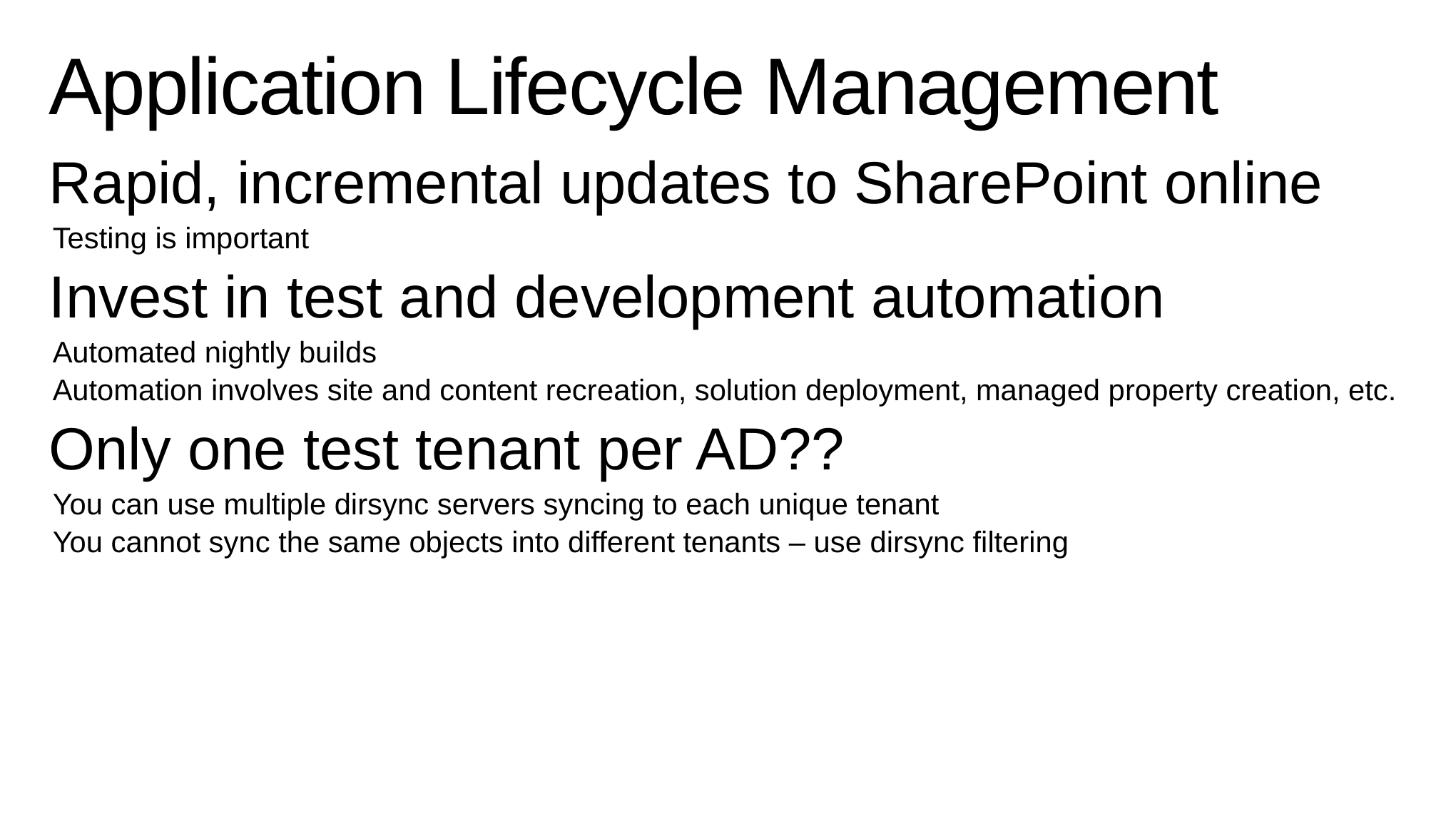

# Application Lifecycle Management
Rapid, incremental updates to SharePoint online
Testing is important
Invest in test and development automation
Automated nightly builds
Automation involves site and content recreation, solution deployment, managed property creation, etc.
Only one test tenant per AD??
You can use multiple dirsync servers syncing to each unique tenant
You cannot sync the same objects into different tenants – use dirsync filtering